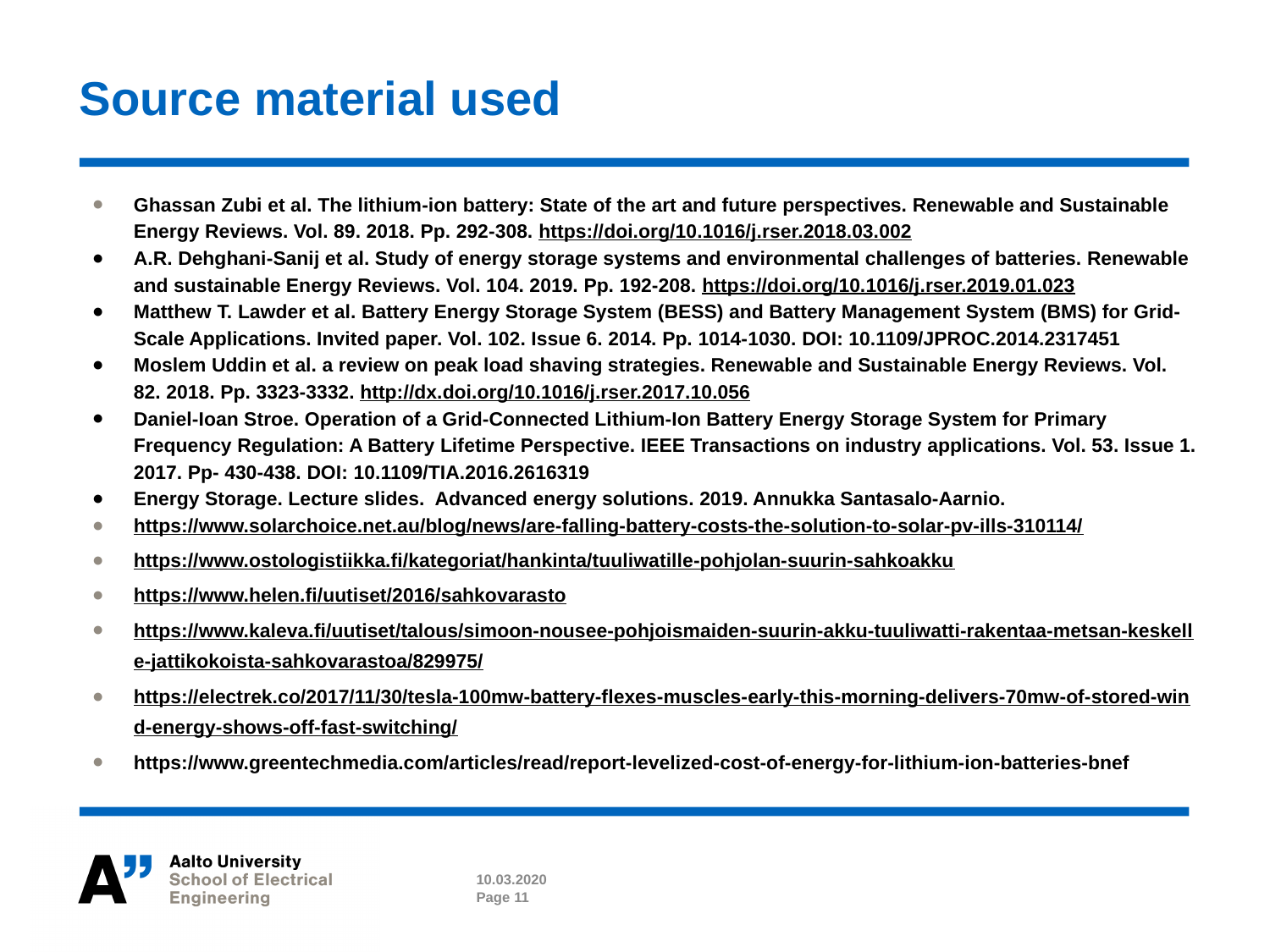

# Source material used
Ghassan Zubi et al. The lithium-ion battery: State of the art and future perspectives. Renewable and Sustainable Energy Reviews. Vol. 89. 2018. Pp. 292-308. https://doi.org/10.1016/j.rser.2018.03.002
A.R. Dehghani-Sanij et al. Study of energy storage systems and environmental challenges of batteries. Renewable and sustainable Energy Reviews. Vol. 104. 2019. Pp. 192-208. https://doi.org/10.1016/j.rser.2019.01.023
Matthew T. Lawder et al. Battery Energy Storage System (BESS) and Battery Management System (BMS) for Grid-Scale Applications. Invited paper. Vol. 102. Issue 6. 2014. Pp. 1014-1030. DOI: 10.1109/JPROC.2014.2317451
Moslem Uddin et al. a review on peak load shaving strategies. Renewable and Sustainable Energy Reviews. Vol. 82. 2018. Pp. 3323-3332. http://dx.doi.org/10.1016/j.rser.2017.10.056
Daniel-Ioan Stroe. Operation of a Grid-Connected Lithium-Ion Battery Energy Storage System for Primary Frequency Regulation: A Battery Lifetime Perspective. IEEE Transactions on industry applications. Vol. 53. Issue 1. 2017. Pp- 430-438. DOI: 10.1109/TIA.2016.2616319
Energy Storage. Lecture slides.  Advanced energy solutions. 2019. Annukka Santasalo-Aarnio.
https://www.solarchoice.net.au/blog/news/are-falling-battery-costs-the-solution-to-solar-pv-ills-310114/
https://www.ostologistiikka.fi/kategoriat/hankinta/tuuliwatille-pohjolan-suurin-sahkoakku
https://www.helen.fi/uutiset/2016/sahkovarasto
https://www.kaleva.fi/uutiset/talous/simoon-nousee-pohjoismaiden-suurin-akku-tuuliwatti-rakentaa-metsan-keskelle-jattikokoista-sahkovarastoa/829975/
https://electrek.co/2017/11/30/tesla-100mw-battery-flexes-muscles-early-this-morning-delivers-70mw-of-stored-wind-energy-shows-off-fast-switching/
https://www.greentechmedia.com/articles/read/report-levelized-cost-of-energy-for-lithium-ion-batteries-bnef

10.03.2020
Page 11